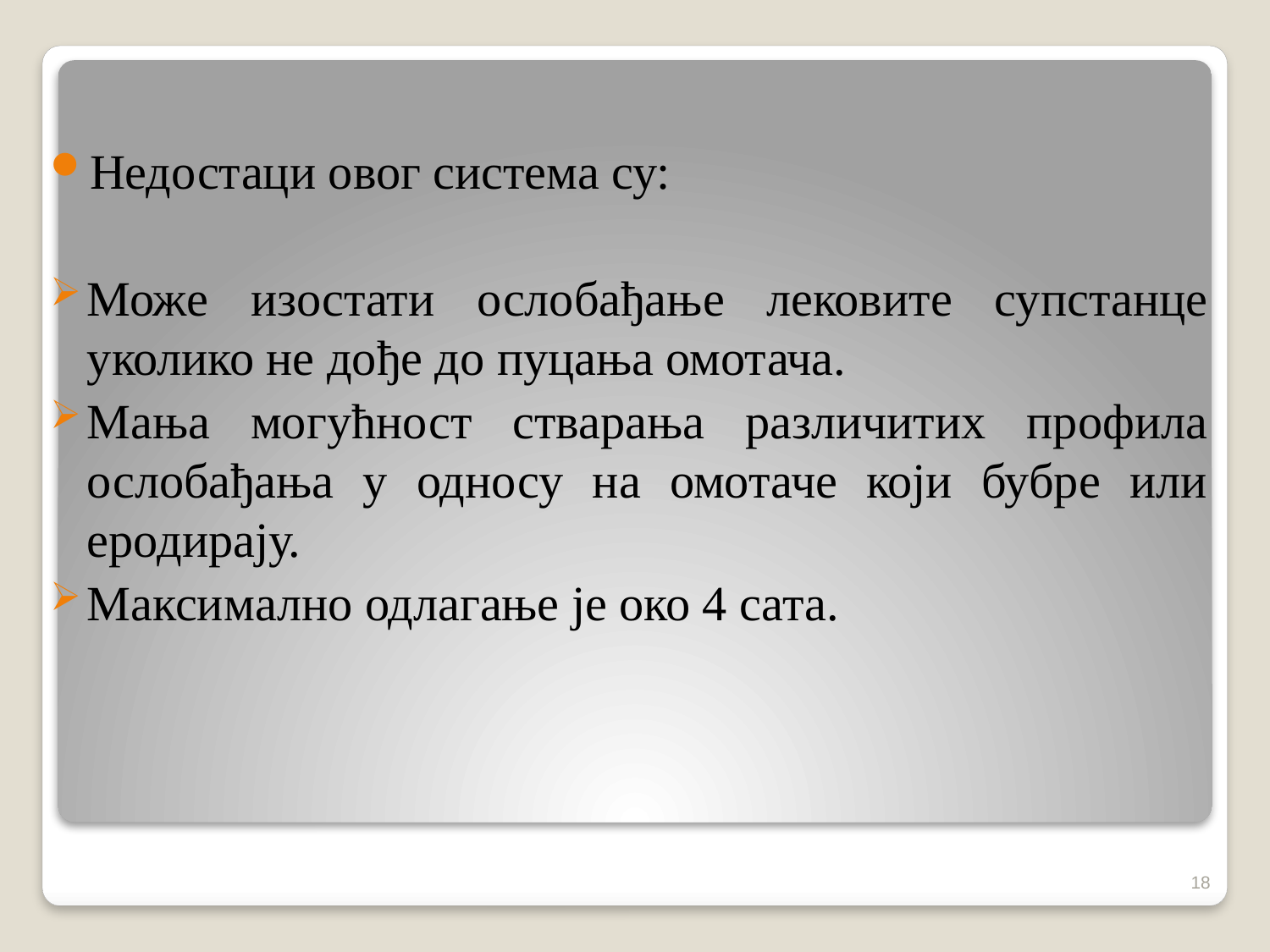

Недостаци овог система су:

Може изостати ослобађање лековите супстанце уколико не дође до пуцања омотача.
Мања могућност стварања различитих профила ослобађања у односу на омотаче који бубре или еродирају.
Максимално одлагање је око 4 сата.

18